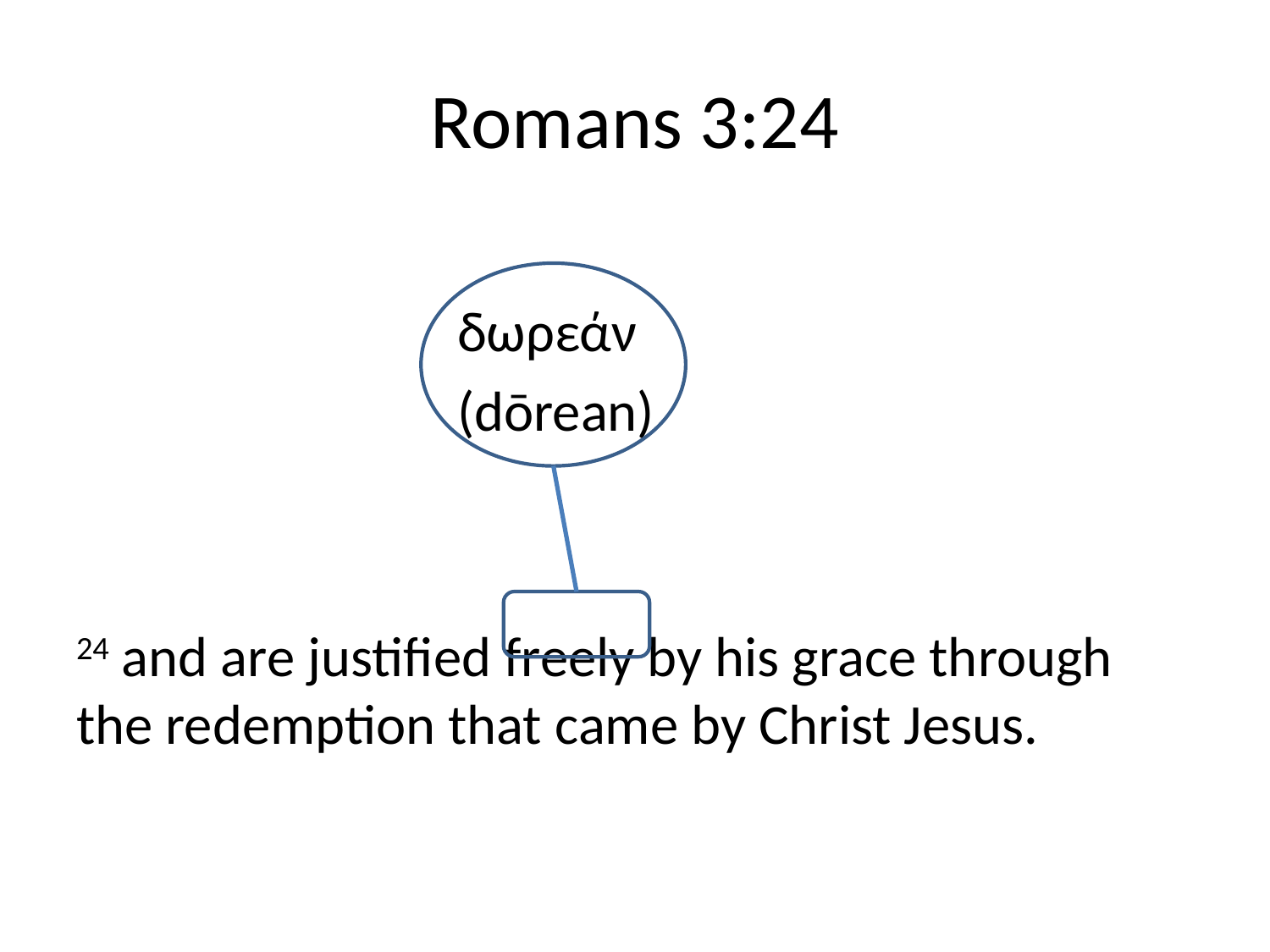

# Romans 3:24

			δωρεάν
			(dōrean)

24 and are justified freely by his grace through the redemption that came by Christ Jesus.